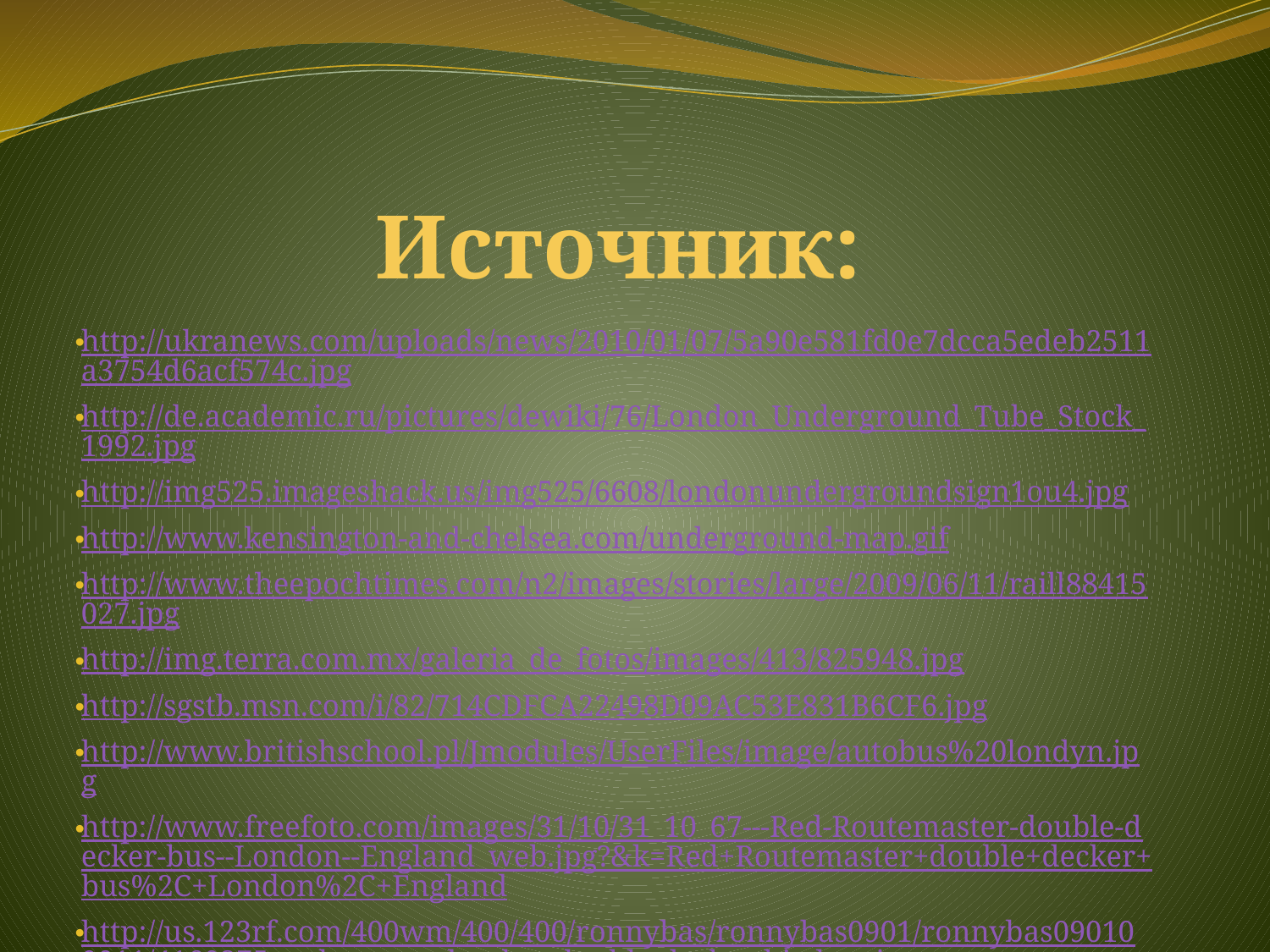

# Источник:
http://ukranews.com/uploads/news/2010/01/07/5a90e581fd0e7dcca5edeb2511a3754d6acf574c.jpg
http://de.academic.ru/pictures/dewiki/76/London_Underground_Tube_Stock_1992.jpg
http://img525.imageshack.us/img525/6608/londonundergroundsign1ou4.jpg
http://www.kensington-and-chelsea.com/underground-map.gif
http://www.theepochtimes.com/n2/images/stories/large/2009/06/11/raill88415027.jpg
http://img.terra.com.mx/galeria_de_fotos/images/413/825948.jpg
http://sgstb.msn.com/i/82/714CDFCA22498D09AC53E831B6CF6.jpg
http://www.britishschool.pl/Jmodules/UserFiles/image/autobus%20londyn.jpg
http://www.freefoto.com/images/31/10/31_10_67---Red-Routemaster-double-decker-bus--London--England_web.jpg?&k=Red+Routemaster+double+decker+bus%2C+London%2C+England
http://us.123rf.com/400wm/400/400/ronnybas/ronnybas0901/ronnybas090100011/4160375-welcome-to-london-double-decker-big-ben.jpg
http://zabygrom.com/images/stories/article/england/england-london-transport.jpg
УМК «Spotlight» для 6 класса /[ В. Эванс, Дж. Дули , Ю.Е. Ваулина, О. Е. Подоляко]